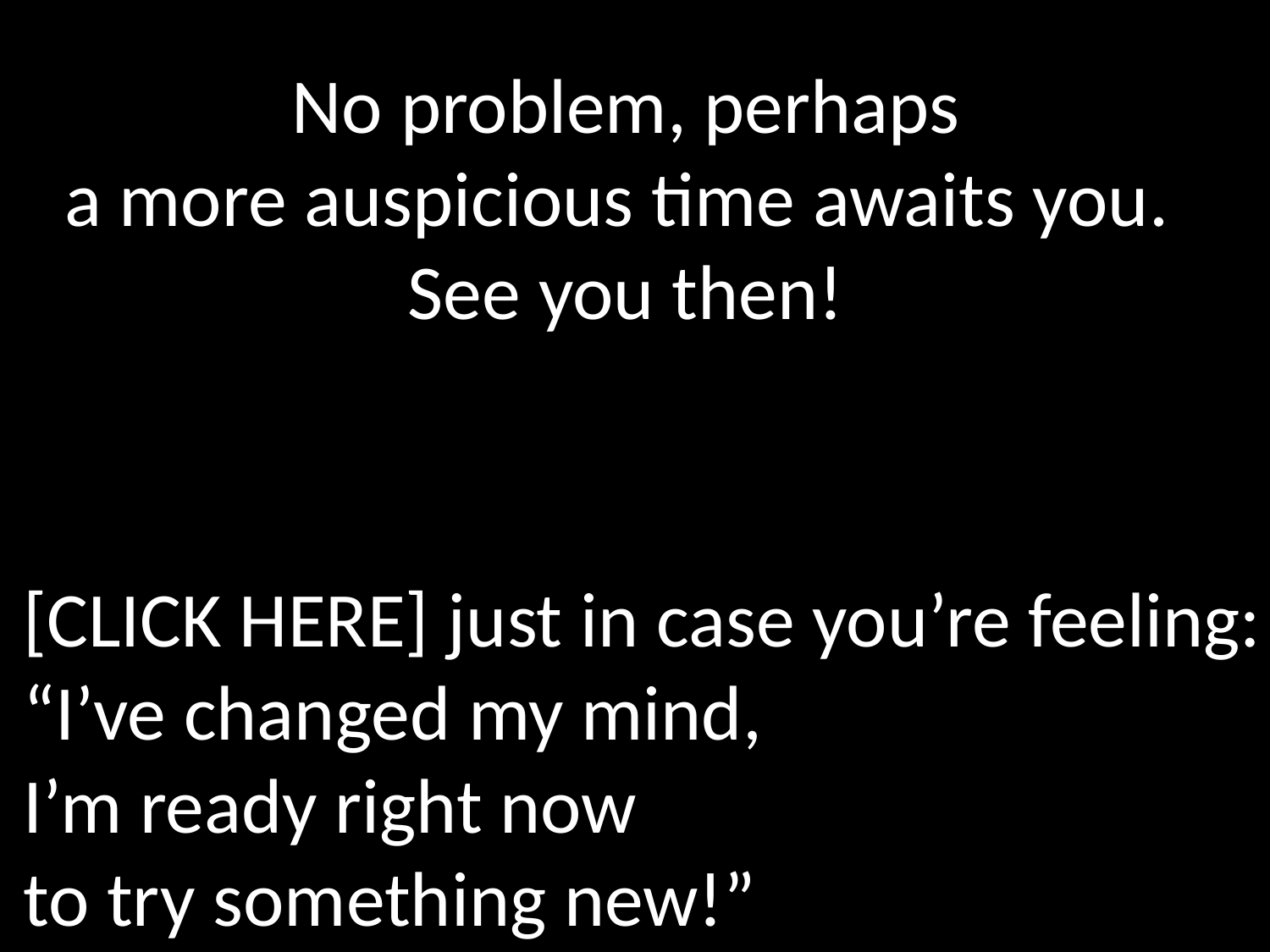

No problem, perhaps
a more auspicious time awaits you.
See you then!
[CLICK HERE] just in case you’re feeling: “I’ve changed my mind,
I’m ready right now
to try something new!”